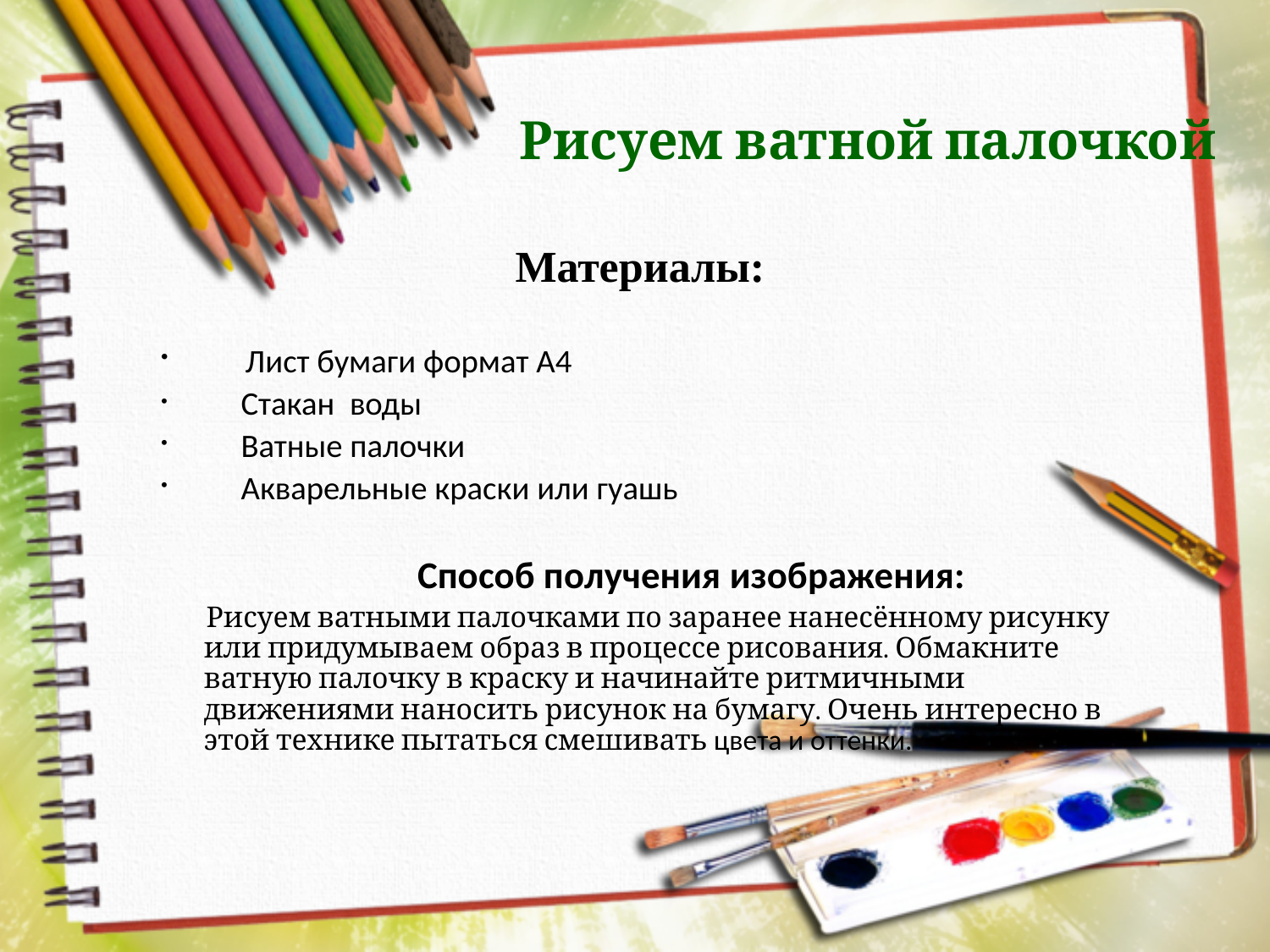

# Рисуем ватной палочкой
Материалы:

     Лист бумаги формат А4
     Стакан  воды
     Ватные палочки
     Акварельные краски или гуашь

              Способ получения изображения:
       Рисуем ватными палочками по заранее нанесённому рисунку или придумываем образ в процессе рисования. Обмакните ватную палочку в краску и начинайте ритмичными движениями наносить рисунок на бумагу. Очень интересно в этой технике пытаться смешивать цвета и оттенки.